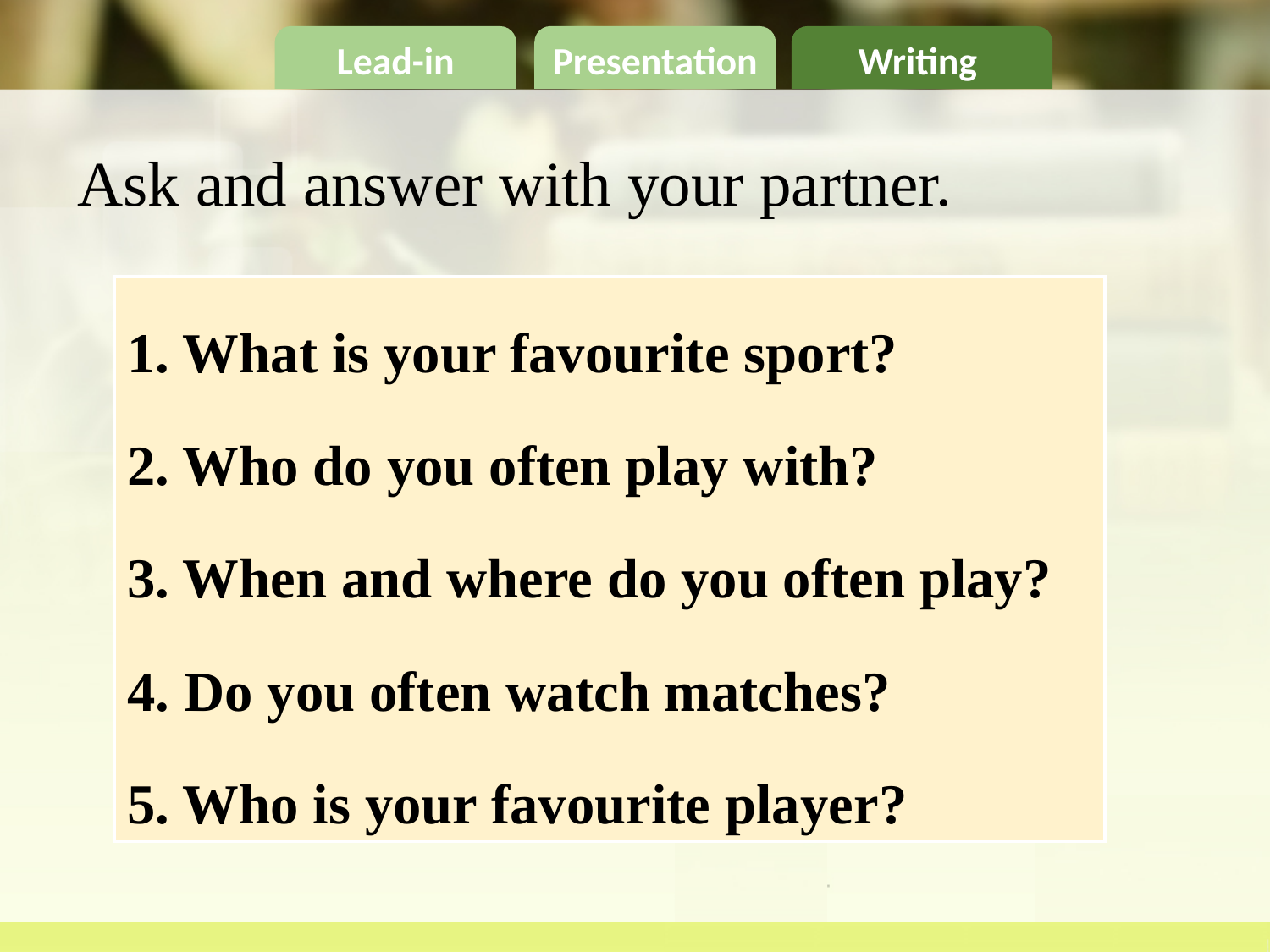

Ask and answer with your partner.
1. What is your favourite sport?
2. Who do you often play with?
3. When and where do you often play?
4. Do you often watch matches?
5. Who is your favourite player?